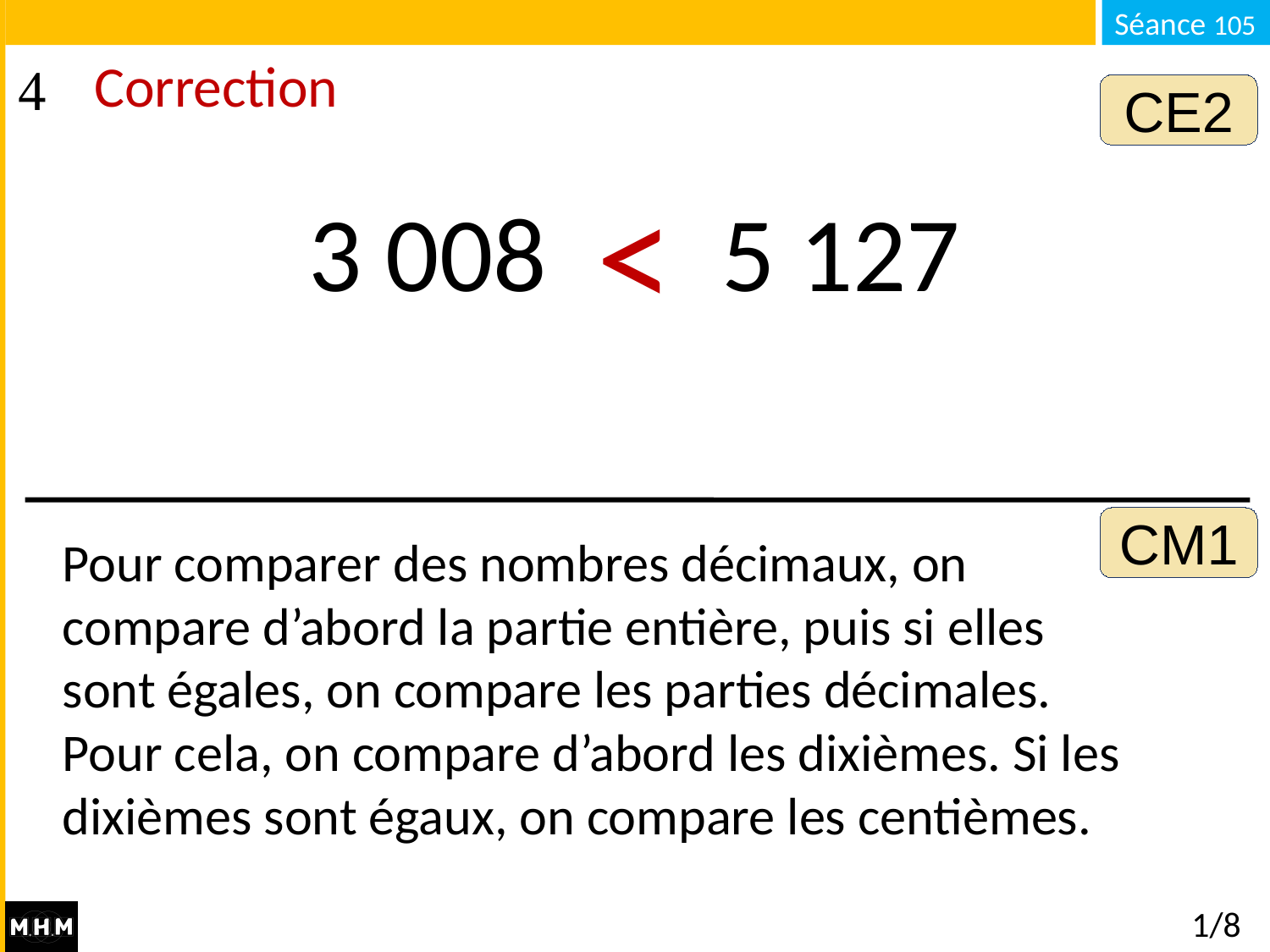

# Correction
CE2
<
3 008 . . . 5 127
Pour comparer des nombres décimaux, on compare d’abord la partie entière, puis si elles sont égales, on compare les parties décimales. Pour cela, on compare d’abord les dixièmes. Si les dixièmes sont égaux, on compare les centièmes.

CM1
1/8